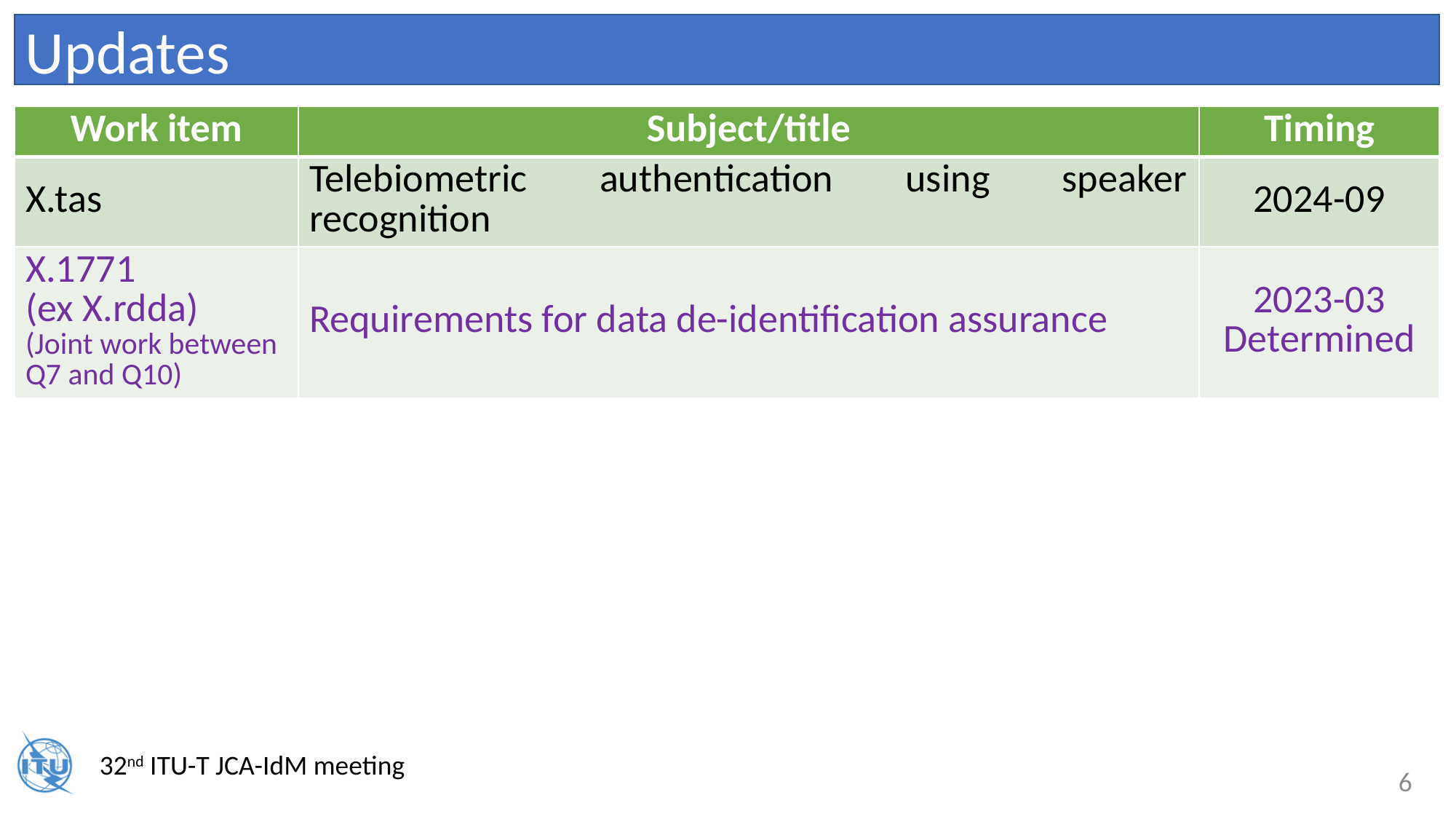

Updates
| Work item | Subject/title | Timing |
| --- | --- | --- |
| X.tas | Telebiometric authentication using speaker recognition | 2024-09 |
| X.1771 (ex X.rdda) (Joint work between Q7 and Q10) | Requirements for data de-identification assurance | 2023-03 Determined |
6